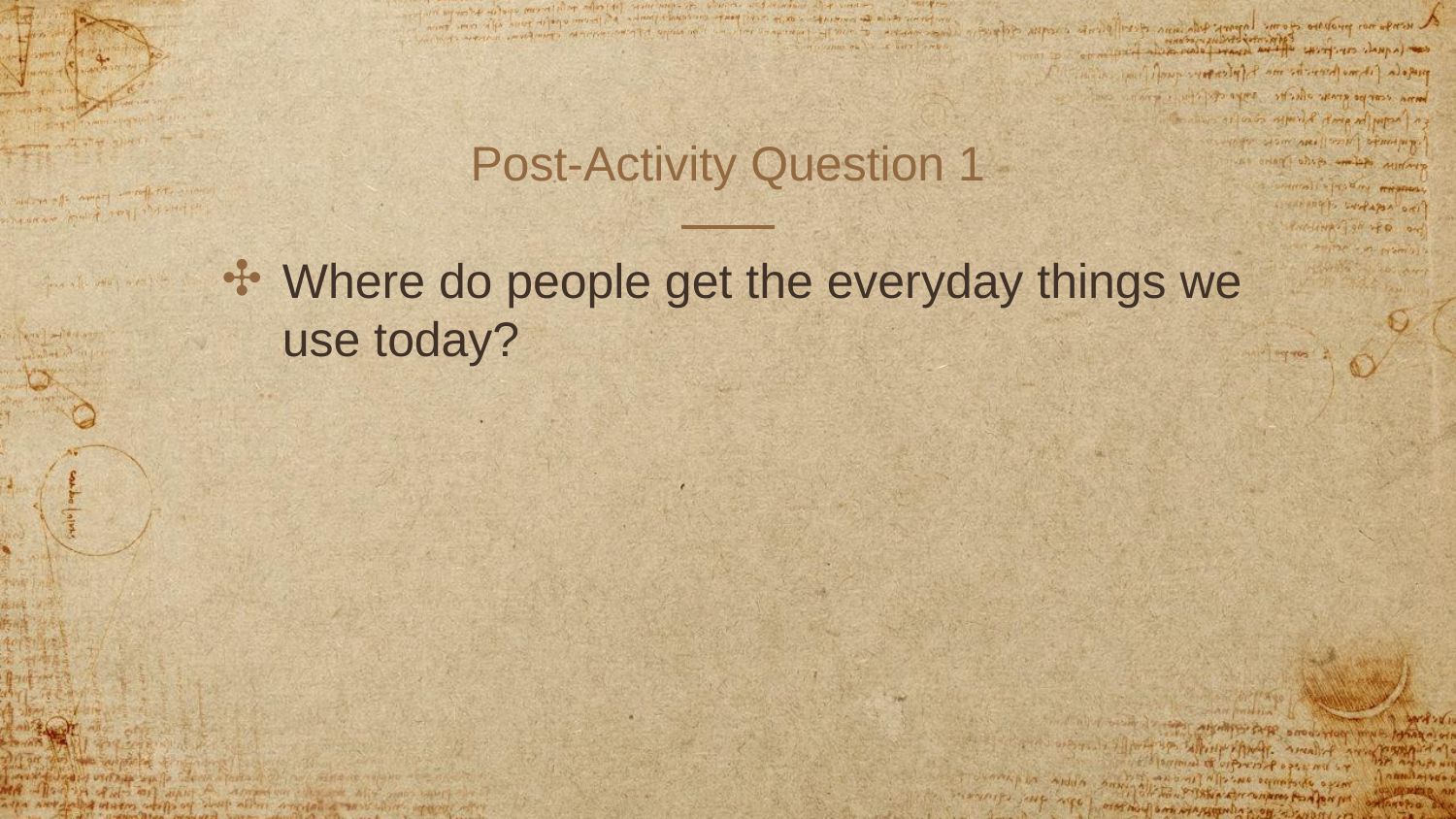

# Post-Activity Question 1
Where do people get the everyday things we use today?